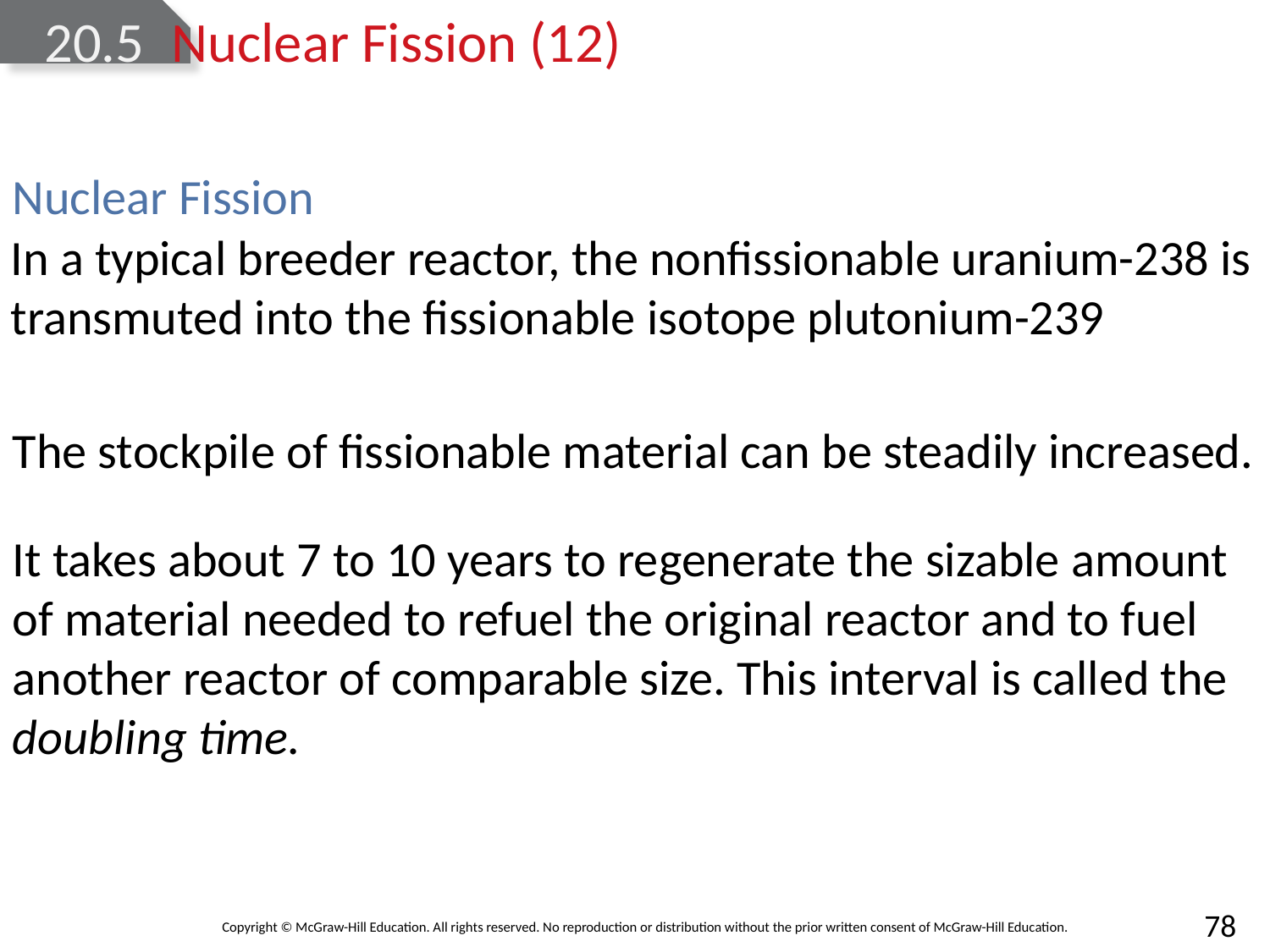

# 20.5	Nuclear Fission (12)
Nuclear Fission
In a typical breeder reactor, the nonfissionable uranium-238 is transmuted into the fissionable isotope plutonium-239
The stockpile of fissionable material can be steadily increased.
It takes about 7 to 10 years to regenerate the sizable amount of material needed to refuel the original reactor and to fuel another reactor of comparable size. This interval is called the doubling time.